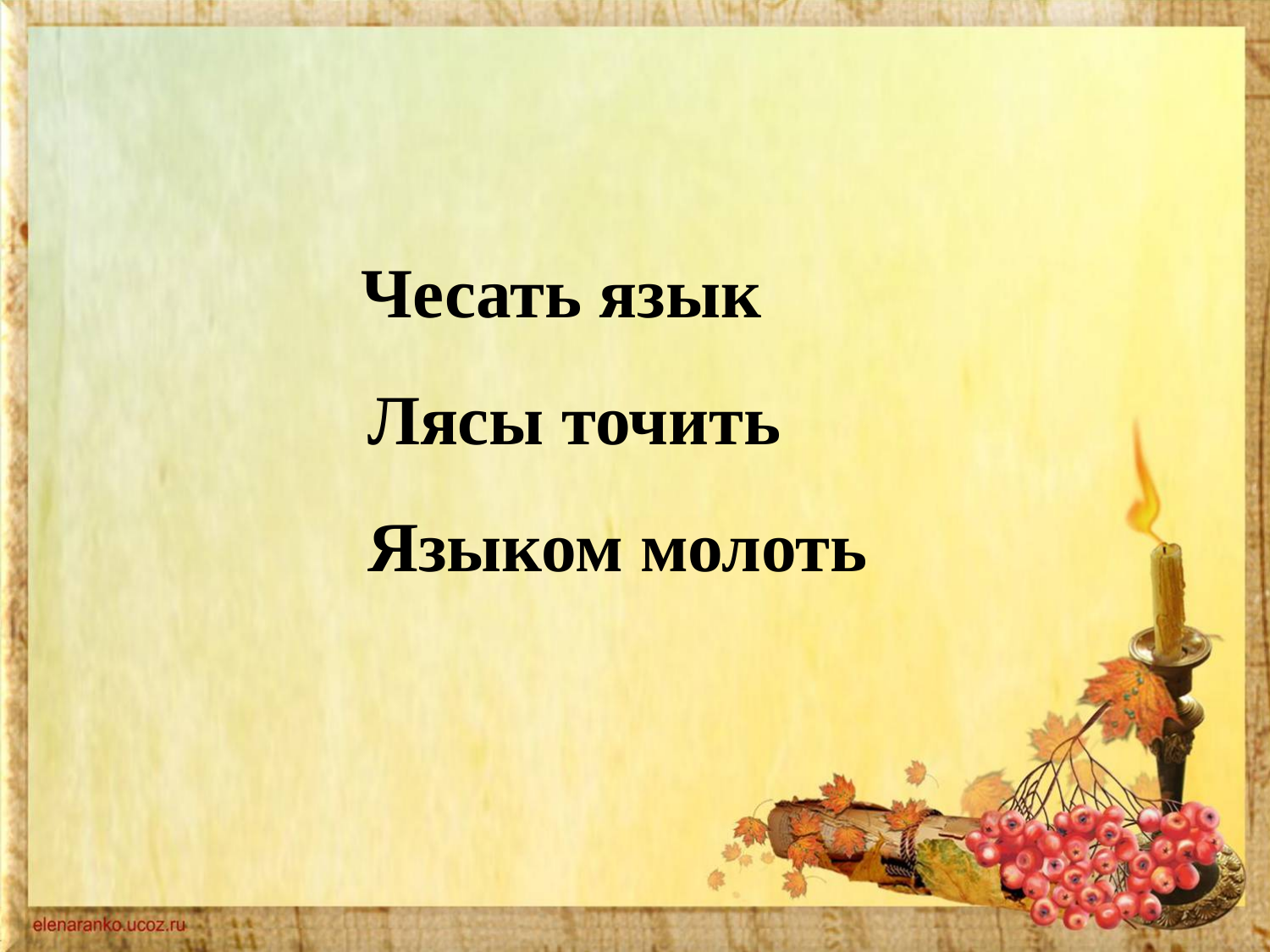

#
    Чесать язык
    Лясы точить
    Языком молоть